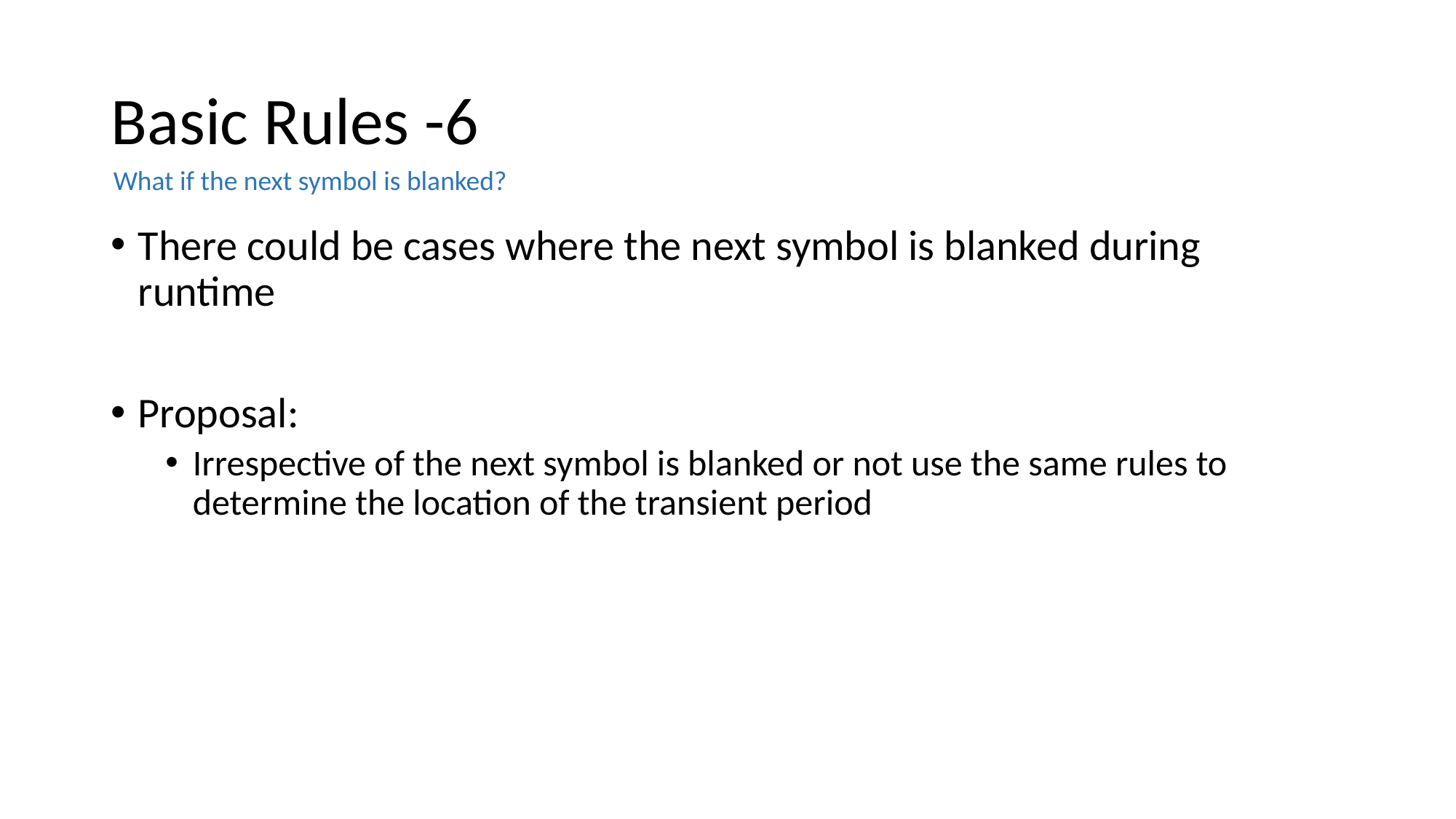

# Basic Rules -6
What if the next symbol is blanked?
There could be cases where the next symbol is blanked during runtime

Proposal:
Irrespective of the next symbol is blanked or not use the same rules to determine the location of the transient period